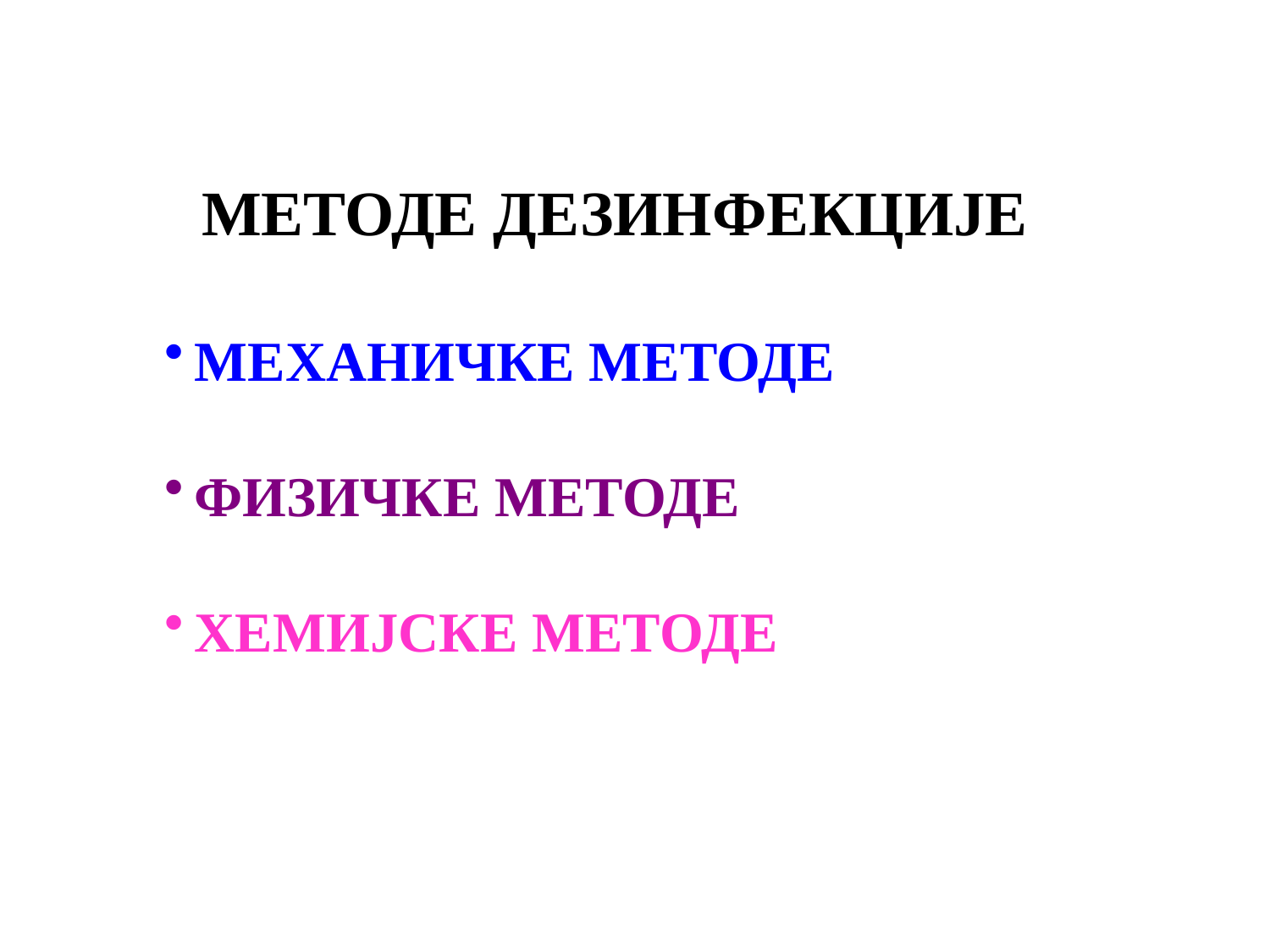

МЕТОДЕ ДЕЗИНФЕКЦИЈЕ

МЕХАНИЧКЕ МЕТОДЕ

ФИЗИЧКЕ МЕТОДЕ

ХЕМИЈСКЕ МЕТОДЕ